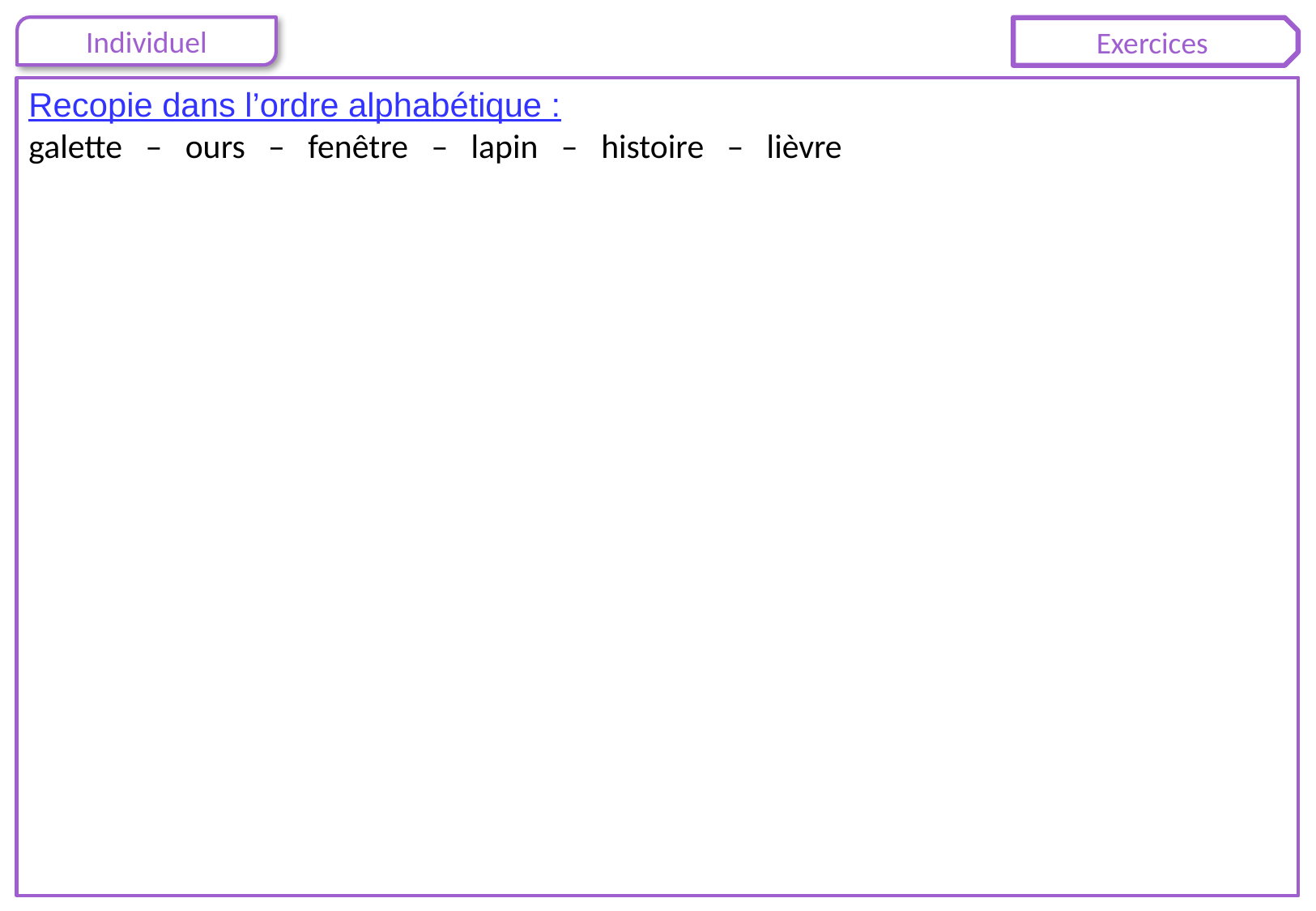

Recopie dans l’ordre alphabétique :
galette   –   ours   –   fenêtre   –   lapin   –   histoire   –   lièvre